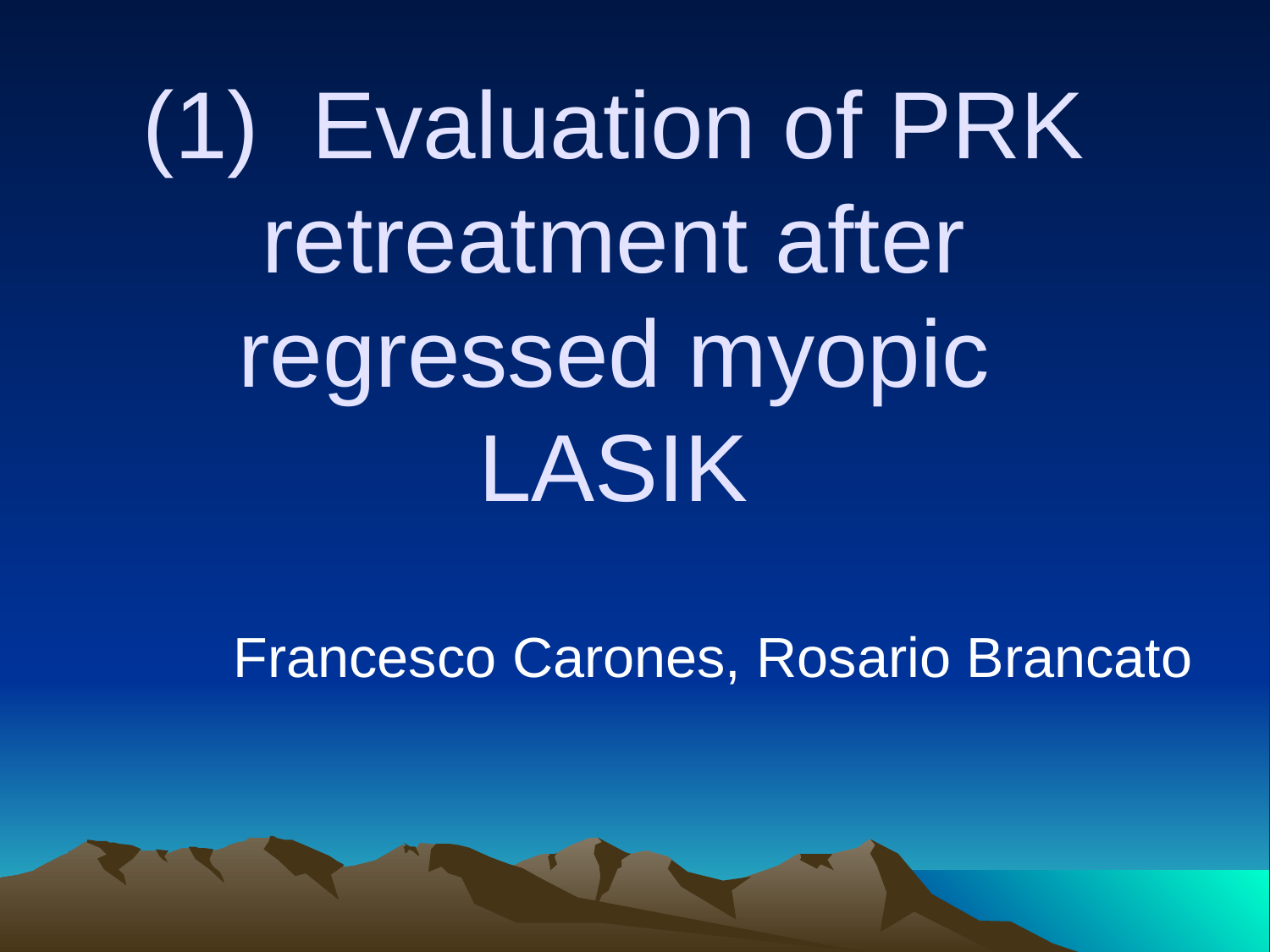

# (1)  Evaluation of PRK retreatment after regressed myopic LASIK

Francesco Carones, Rosario Brancato